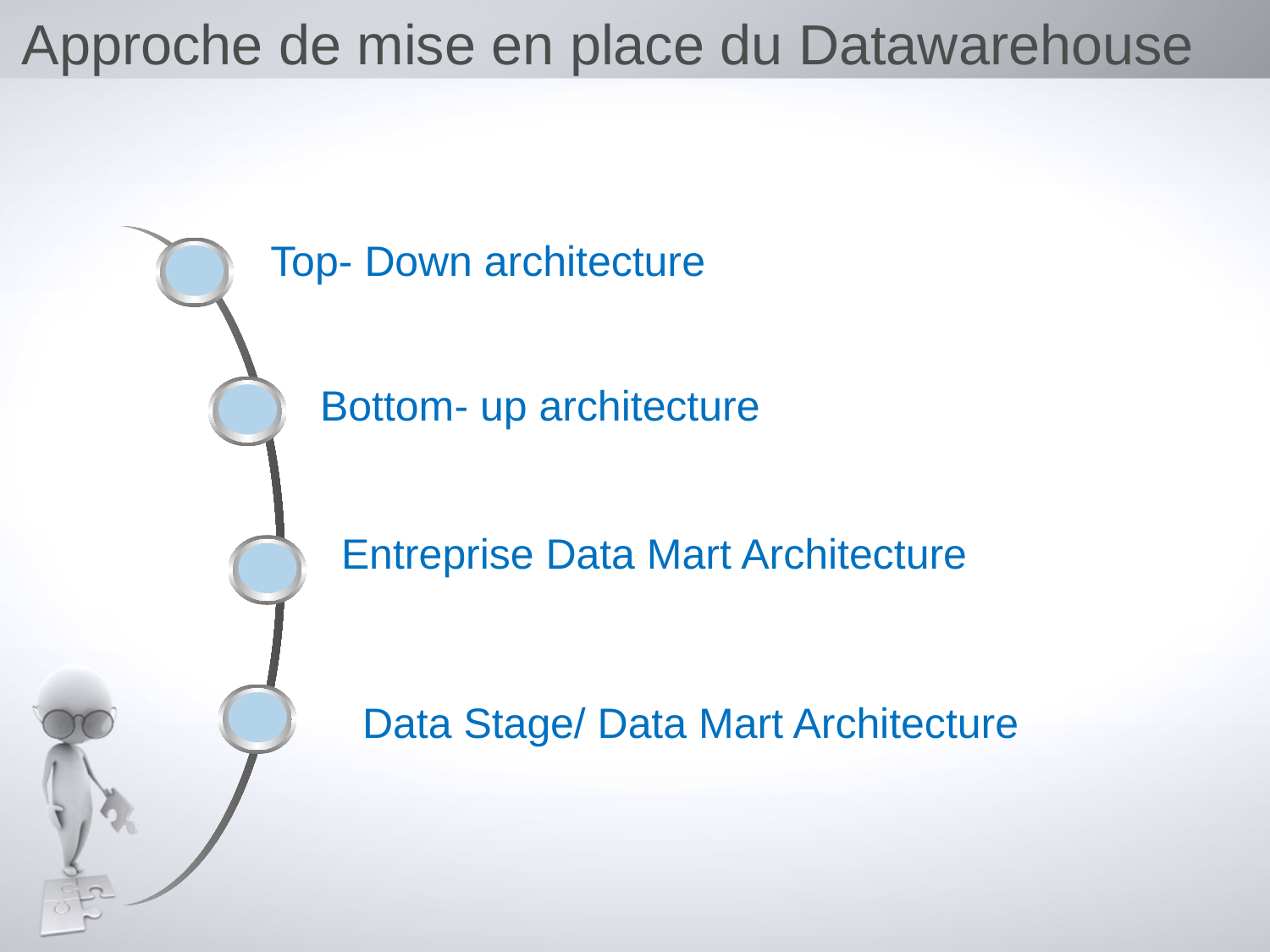

# Approche de mise en place du Datawarehouse

Top- Down architecture

Bottom- up architecture

Entreprise Data Mart Architecture

Data Stage/ Data Mart Architecture